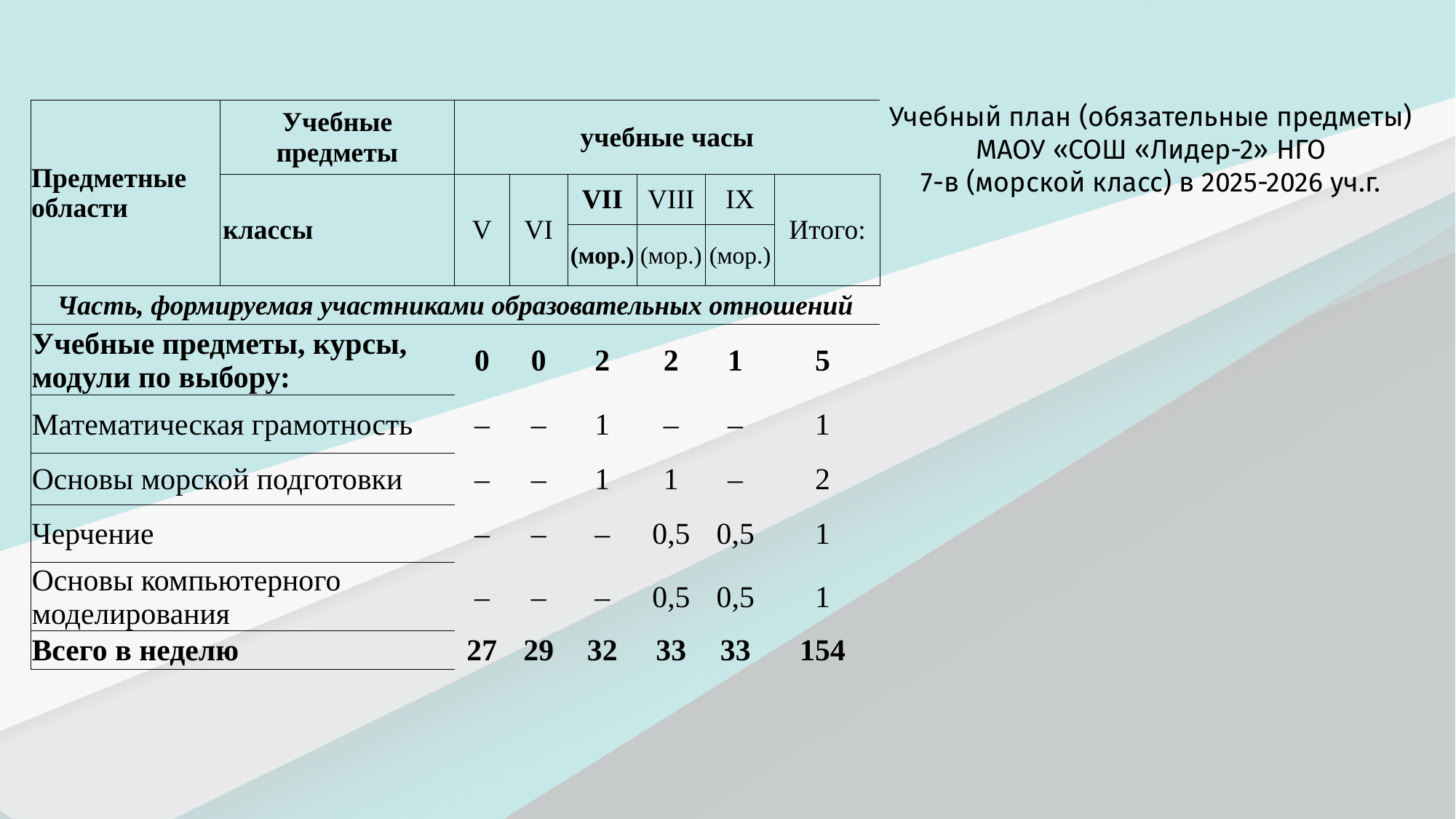

Учебный план (обязательные предметы)
МАОУ «СОШ «Лидер-2» НГО
7-в (морской класс) в 2025-2026 уч.г.
| Предметные области | Учебные предметы | учебные часы |  |  |  |  |  |  |
| --- | --- | --- | --- | --- | --- | --- | --- | --- |
|  | классы | V | VI | VII | VIII | IX |  | Итого: |
|  |  |  |  | (мор.) | (мор.) | (мор.) |  |  |
| Часть, формируемая участниками образовательных отношений |  |  |  |  |  |  |  |  |
| Учебные предметы, курсы, модули по выбору: |  | 0 | 0 | 2 | 2 | 1 | 5 |  |
| Математическая грамотность |  | – | – | 1 | – | – | 1 |  |
| Основы морской подготовки |  | – | – | 1 | 1 | – | 2 |  |
| Черчение |  | – | – | – | 0,5 | 0,5 | 1 |  |
| Основы компьютерного моделирования |  | – | – | – | 0,5 | 0,5 | 1 |  |
| Всего в неделю |  | 27 | 29 | 32 | 33 | 33 | 154 |  |